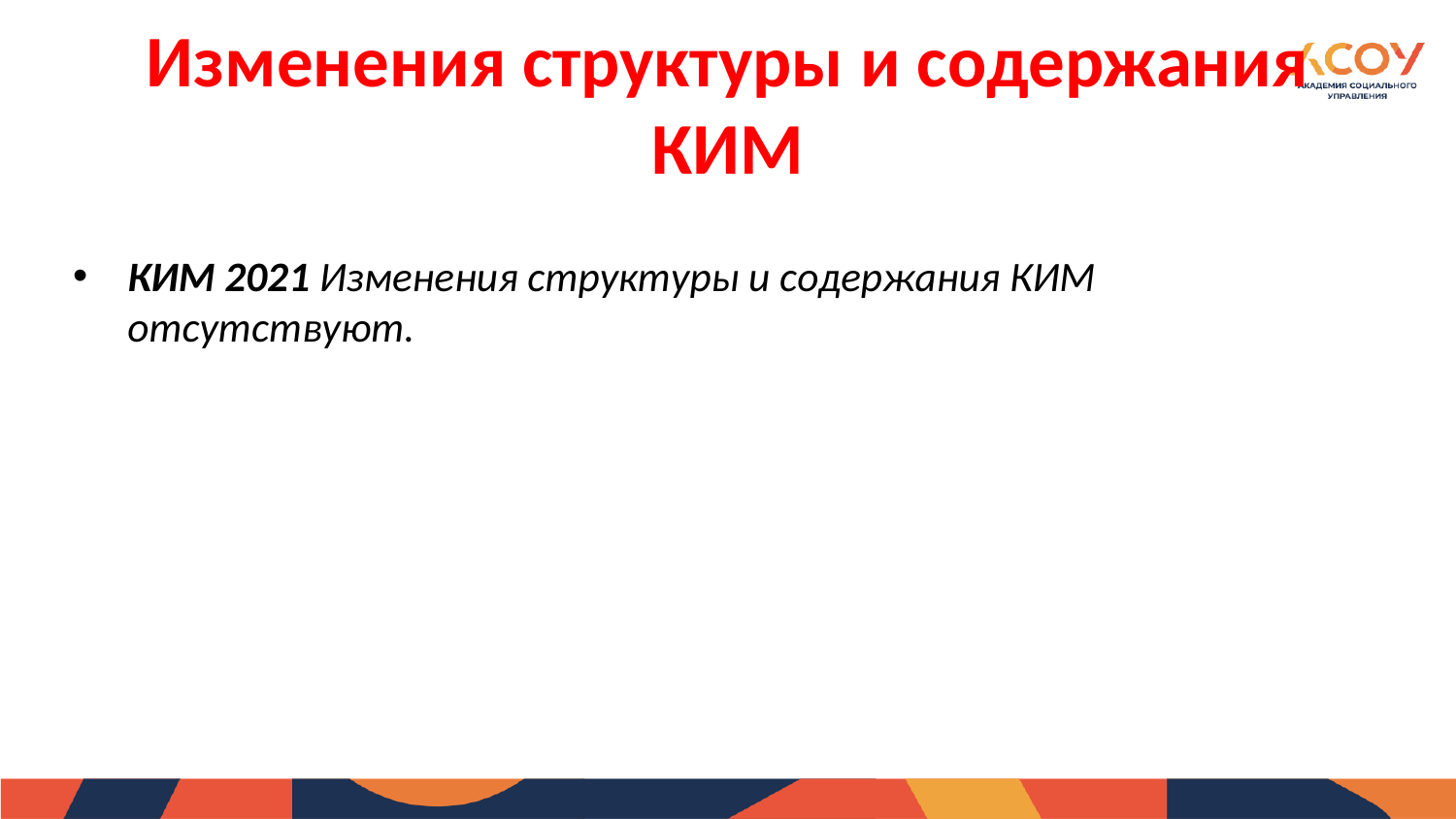

Изменения структуры и содержания КИМ
КИМ 2021 Изменения структуры и содержания КИМ отсутствуют.